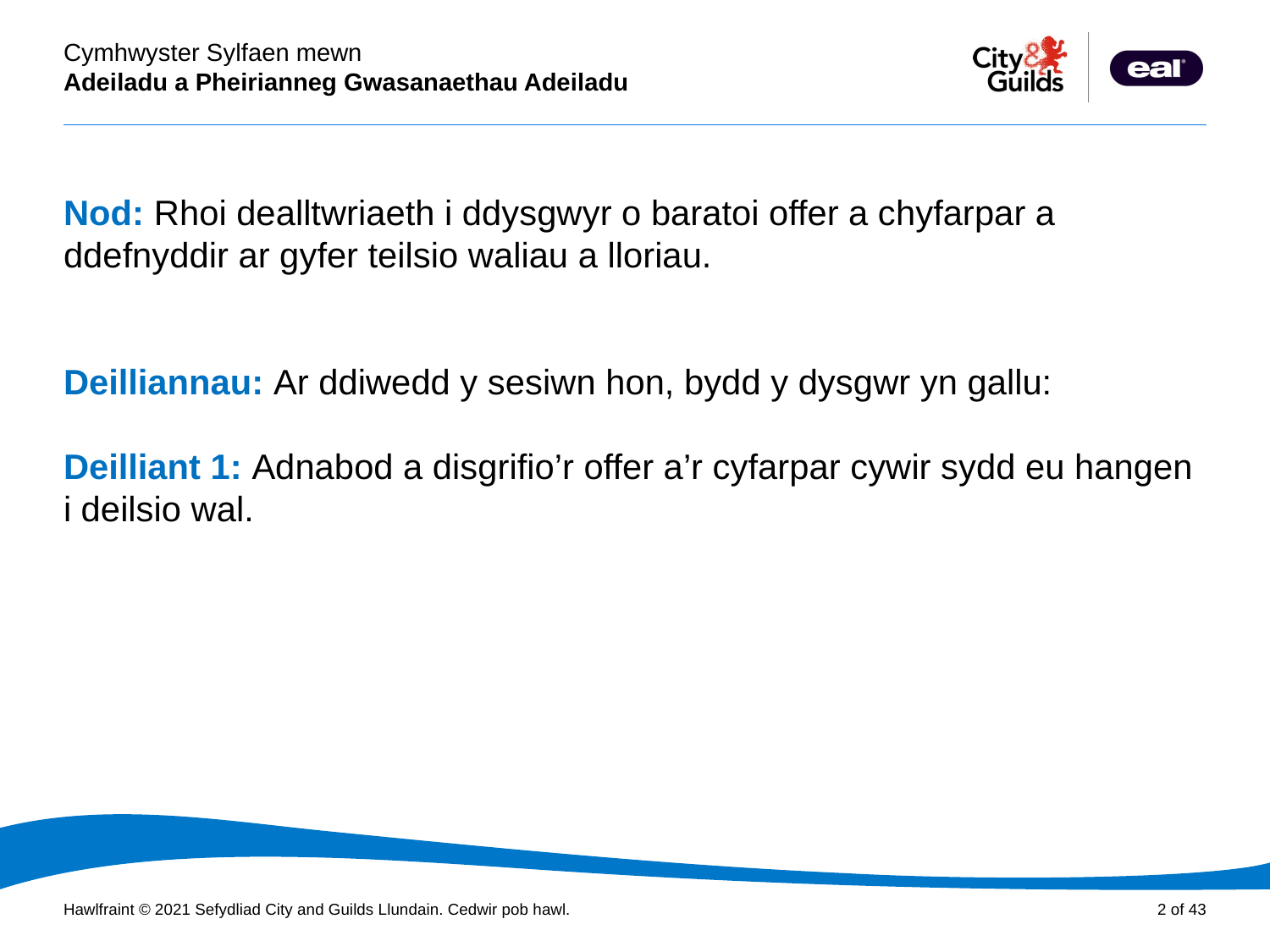

Cyflwyniad PowerPoint
# Nod: Rhoi dealltwriaeth i ddysgwyr o baratoi offer a chyfarpar a ddefnyddir ar gyfer teilsio waliau a lloriau.   Deilliannau: Ar ddiwedd y sesiwn hon, bydd y dysgwr yn gallu: Deilliant 1: Adnabod a disgrifio’r offer a’r cyfarpar cywir sydd eu hangen i deilsio wal.